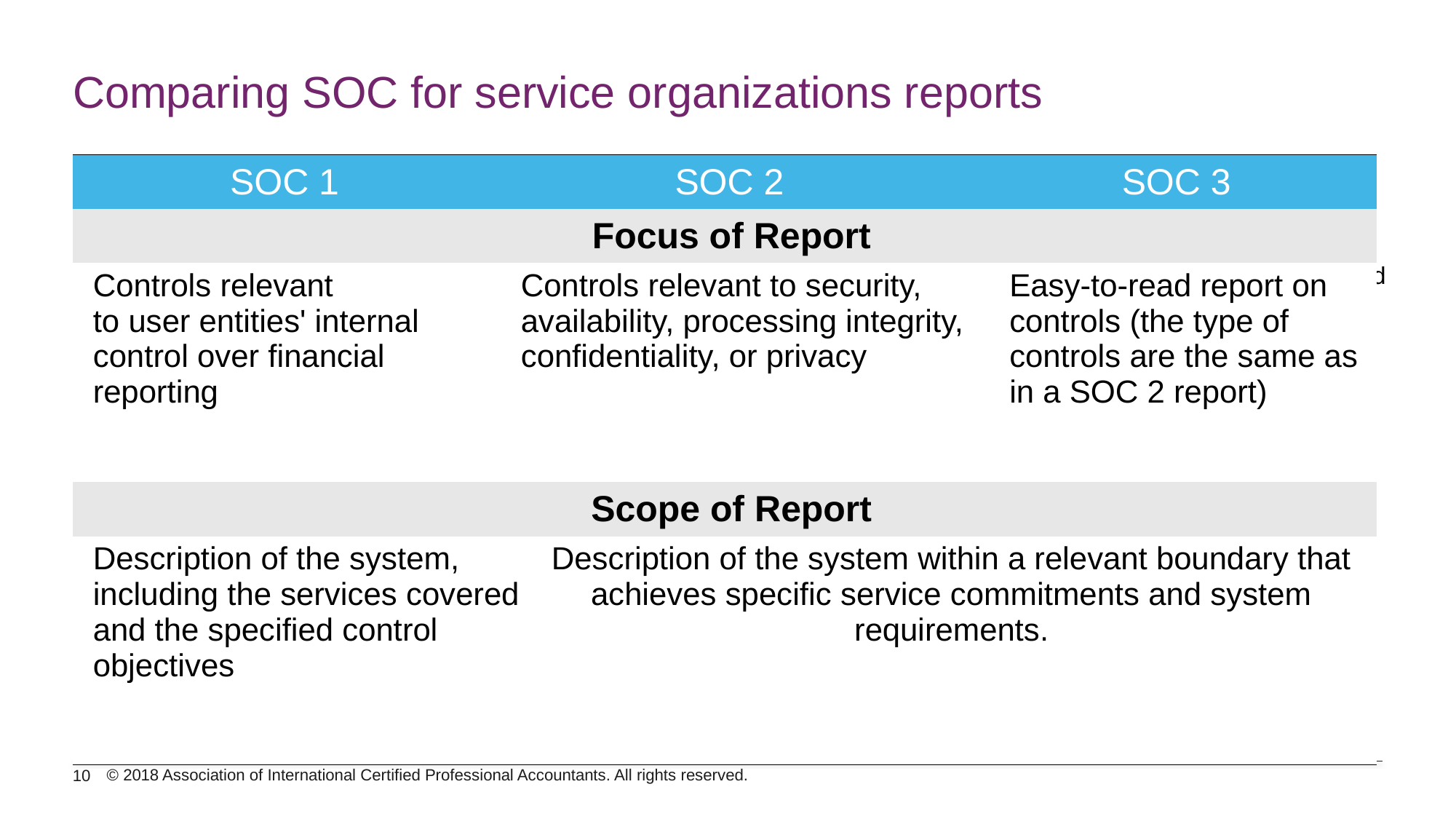

# Comparing SOC for service organizations reports
| SOC 1 | SOC 2 |  |  | SOC 3 |  |
| --- | --- | --- | --- | --- | --- |
| Focus of Report |  |  |  |  |  |
| Controls relevant to user entities' internal control over financial reporting |  | Controls relevant to security, availability, processing integrity, confidentiality, or privacy |  |  | Easy-to-read report on controls (the type of controls are the same as in a SOC 2 report) |
| Scope of Report |  |  |  |  |  |
| Description of the system, including the services covered and the specified control objectives |  |  | Description of the system within a relevant boundary that achieves specific service commitments and system requirements. |  |  |

© 2018 Association of International Certified Professional Accountants. All rights reserved.
10